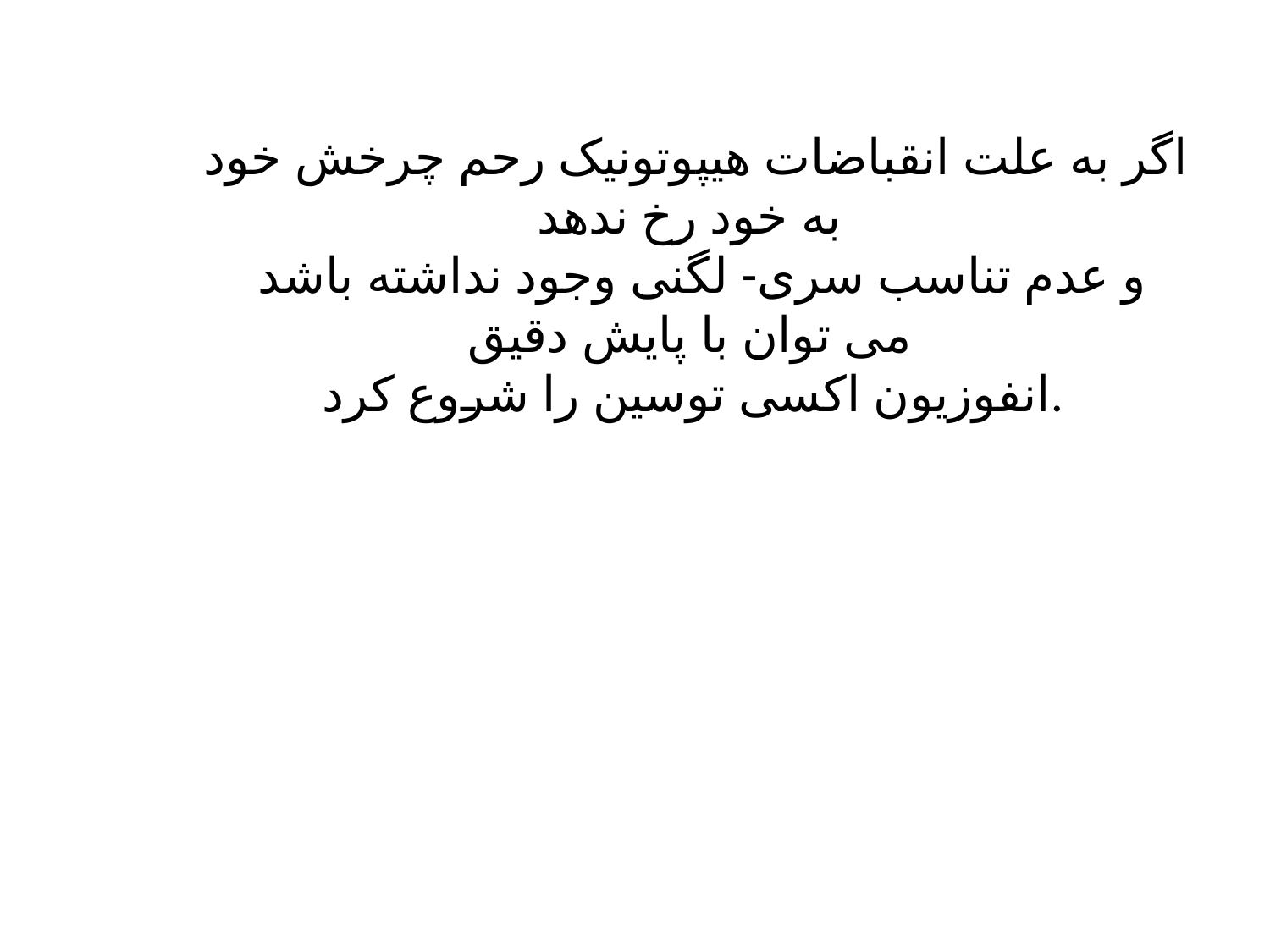

اگر به علت انقباضات هیپوتونیک رحم چرخش خود به خود رخ ندهد
و عدم تناسب سری- لگنی وجود نداشته باشد
می توان با پایش دقیق
انفوزیون اکسی توسین را شروع کرد.